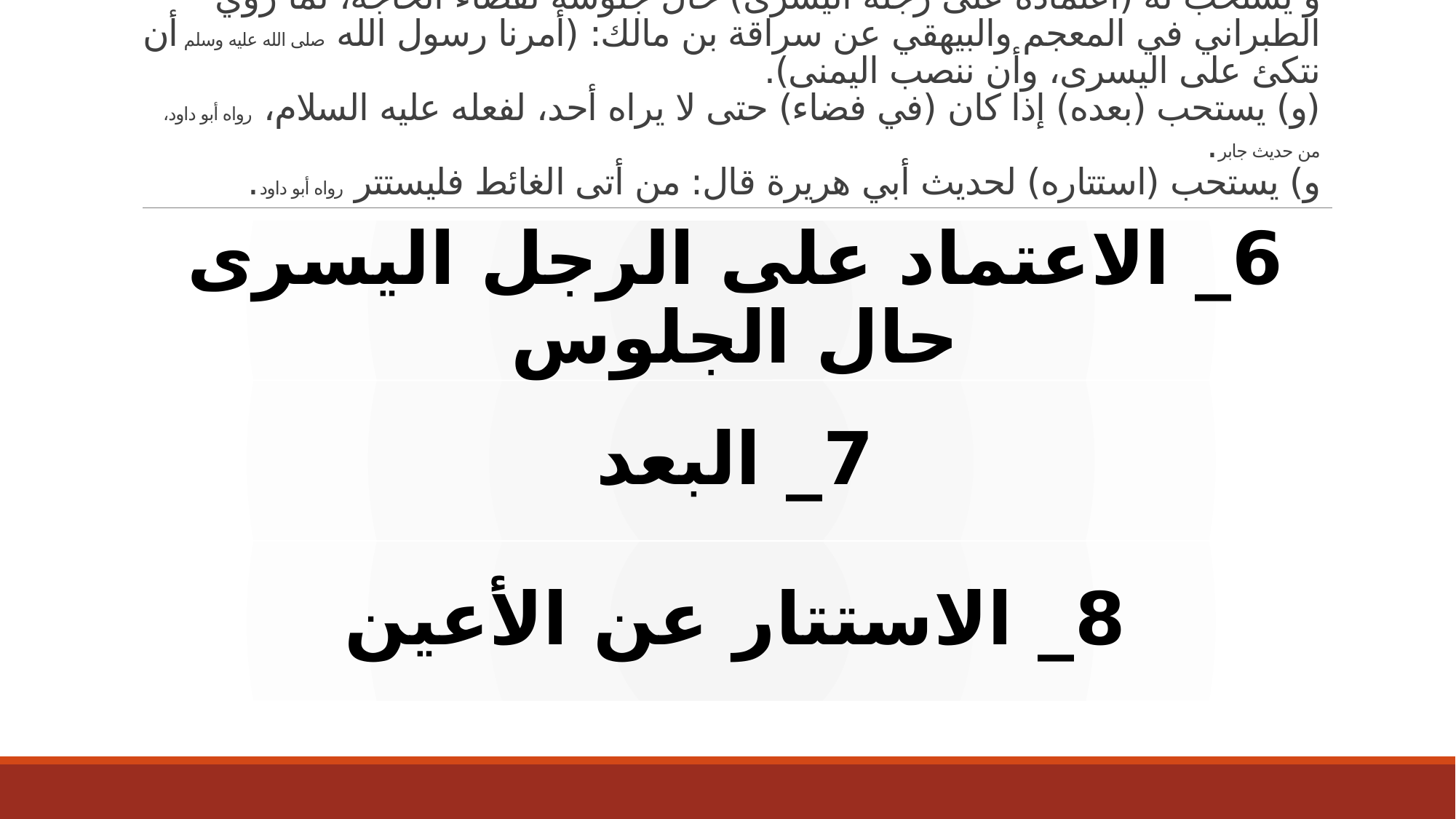

# و يستحب له (اعتماده على رجله اليسرى) حال جلوسه لقضاء الحاجة، لما روي الطبراني في المعجم والبيهقي عن سراقة بن مالك: (أمرنا رسول الله صلى الله عليه وسلم أن نتكئ على اليسرى، وأن ننصب اليمنى). (و) يستحب (بعده) إذا كان (في فضاء) حتى لا يراه أحد، لفعله عليه السلام، رواه أبو داود، من حديث جابر. و) يستحب (استتاره) لحديث أبي هريرة قال: من أتى الغائط فليستتر رواه أبو داود.
6_ الاعتماد على الرجل اليسرى حال الجلوس
7_ البعد
8_ الاستتار عن الأعين